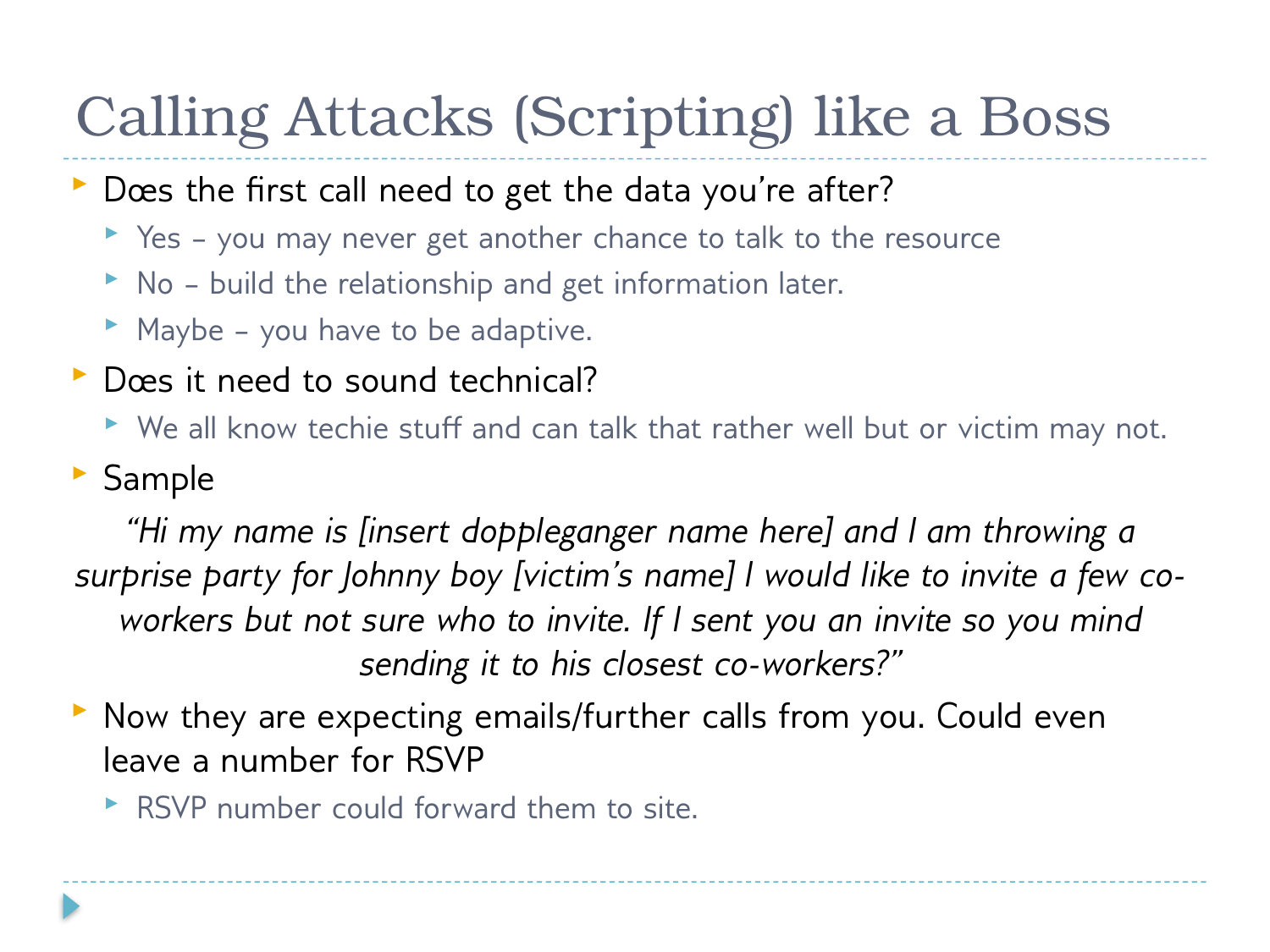

# Calling Attacks (Scripting) like a Boss
Does the first call need to get the data you’re after?
Yes – you may never get another chance to talk to the resource
No – build the relationship and get information later.
Maybe – you have to be adaptive.
Does it need to sound technical?
We all know techie stuff and can talk that rather well but or victim may not.
Sample
“Hi my name is [insert doppleganger name here] and I am throwing a surprise party for Johnny boy [victim’s name] I would like to invite a few co-workers but not sure who to invite. If I sent you an invite so you mind sending it to his closest co-workers?”
Now they are expecting emails/further calls from you. Could even leave a number for RSVP
RSVP number could forward them to site.